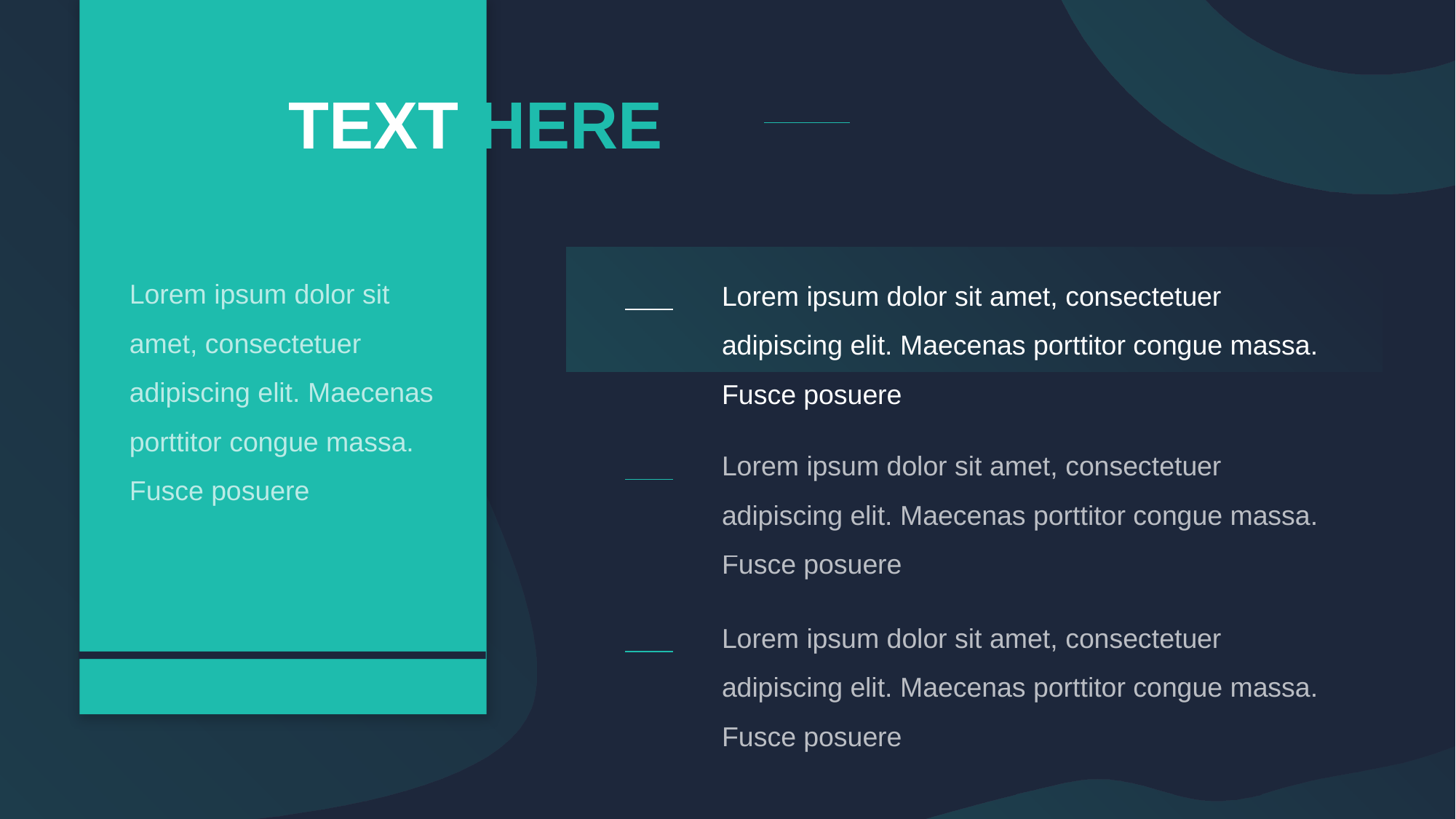

TEXT HERE

Lorem ipsum dolor sit amet, consectetuer adipiscing elit. Maecenas porttitor congue massa. Fusce posuere
Lorem ipsum dolor sit amet, consectetuer adipiscing elit. Maecenas porttitor congue massa. Fusce posuere
Lorem ipsum dolor sit amet, consectetuer adipiscing elit. Maecenas porttitor congue massa. Fusce posuere
Lorem ipsum dolor sit amet, consectetuer adipiscing elit. Maecenas porttitor congue massa. Fusce posuere